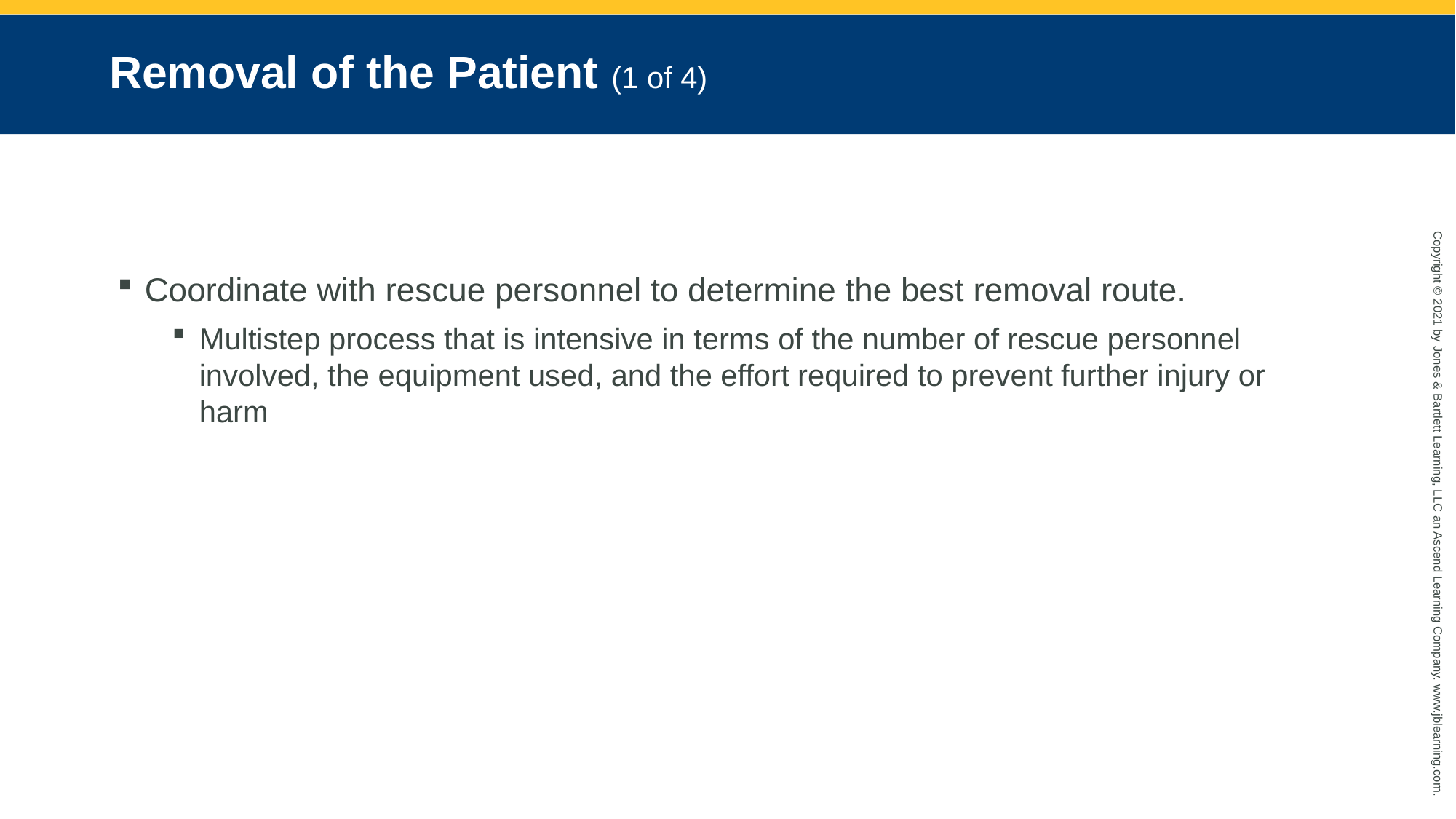

# Removal of the Patient (1 of 4)
Coordinate with rescue personnel to determine the best removal route.
Multistep process that is intensive in terms of the number of rescue personnel involved, the equipment used, and the effort required to prevent further injury or harm